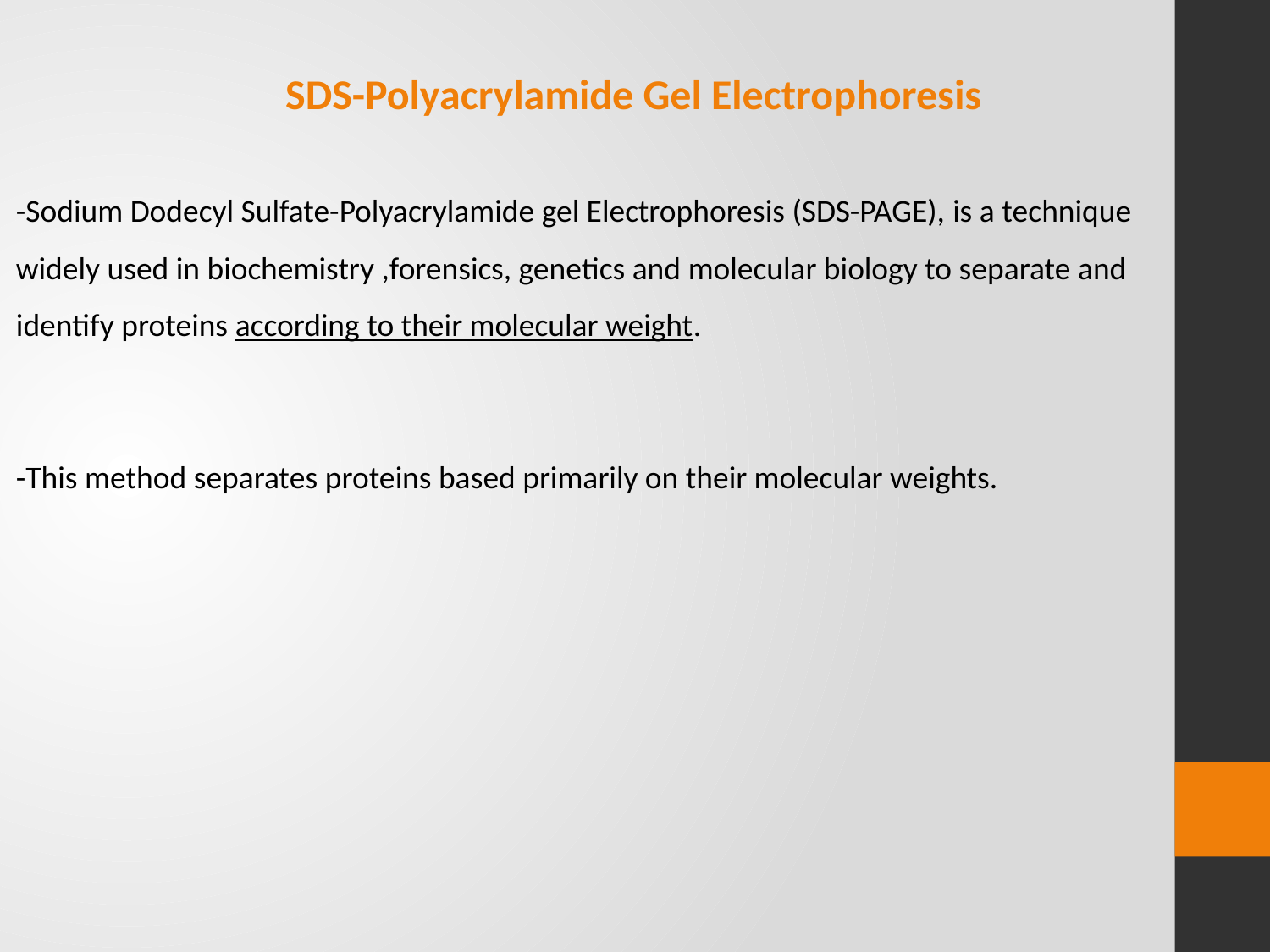

SDS-Polyacrylamide Gel Electrophoresis

-Sodium Dodecyl Sulfate-Polyacrylamide gel Electrophoresis (SDS-PAGE), is a technique widely used in biochemistry ,forensics, genetics and molecular biology to separate and identify proteins according to their molecular weight.

-This method separates proteins based primarily on their molecular weights.